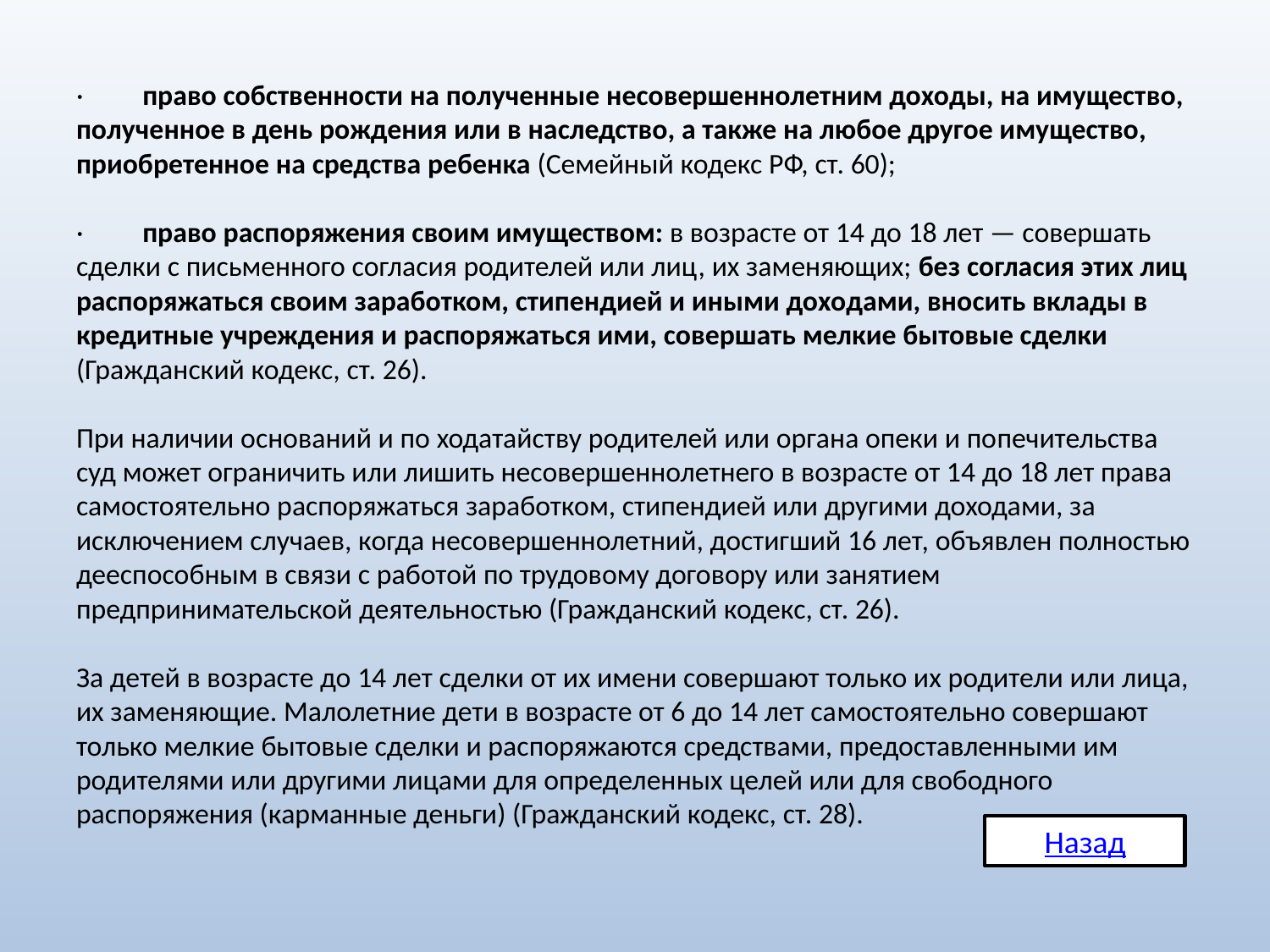

·         право собственности на полученные несовершеннолетним доходы, на имущест­во, полученное в день рождения или в наследство, а также на любое другое иму­щество, приобретенное на средства ребенка (Семейный кодекс РФ, ст. 60);

·         право распоряжения своим имуществом: в возрасте от 14 до 18 лет — совершать сделки с письменного согласия родителей или лиц, их заменяющих; без согласия этих лиц распоряжаться своим заработком, стипендией и иными доходами, вно­сить вклады в кредитные учреждения и распоряжаться ими, совершать мелкие бытовые сделки (Гражданский кодекс, ст. 26).

При наличии оснований и по ходатайству родителей или органа опеки и по­печительства суд может ограничить или лишить несовершеннолетнего в возрасте от 14 до 18 лет права самостоятельно распоряжаться заработком, стипендией или другими доходами, за исключением случаев, когда несовершеннолетний, достиг­ший 16 лет, объявлен полностью дееспособным в связи с работой по трудовому договору или занятием предпринимательской деятельностью (Гражданский ко­декс, ст. 26).

За детей в возрасте до 14 лет сделки от их имени совершают только их ро­дители или лица, их заменяющие. Малолетние дети в возрасте от 6 до 14 лет са­мостоятельно совершают только мелкие бытовые сделки и распоряжаются средствами, предоставленными им родителями или другими лицами для определен­ных целей или для свободного распоряжения (карманные деньги) (Гражданский кодекс, ст. 28).

Назад